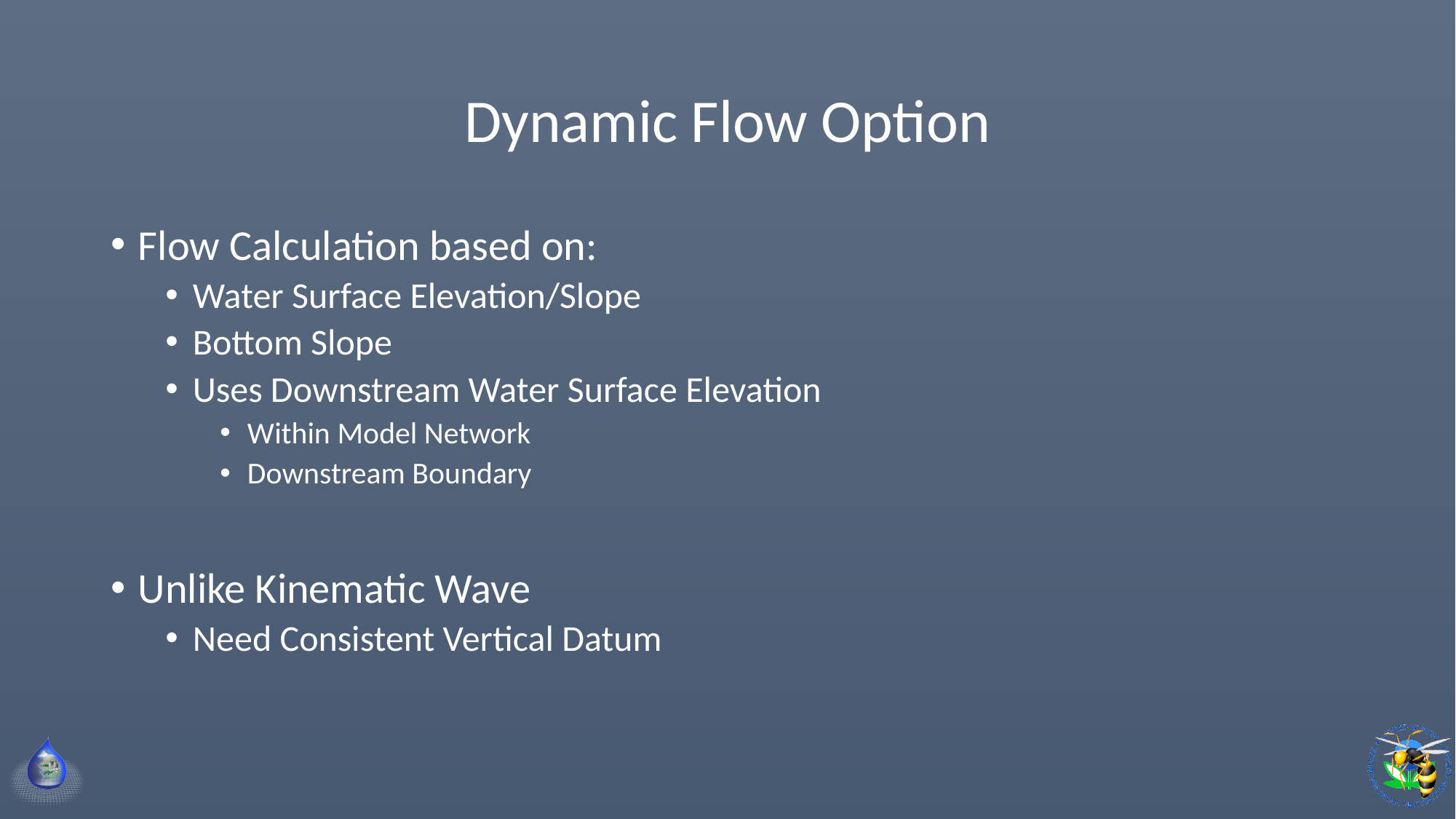

# Dynamic Flow Option
Flow Calculation based on:
Water Surface Elevation/Slope
Bottom Slope
Uses Downstream Water Surface Elevation
Within Model Network
Downstream Boundary

Unlike Kinematic Wave
Need Consistent Vertical Datum